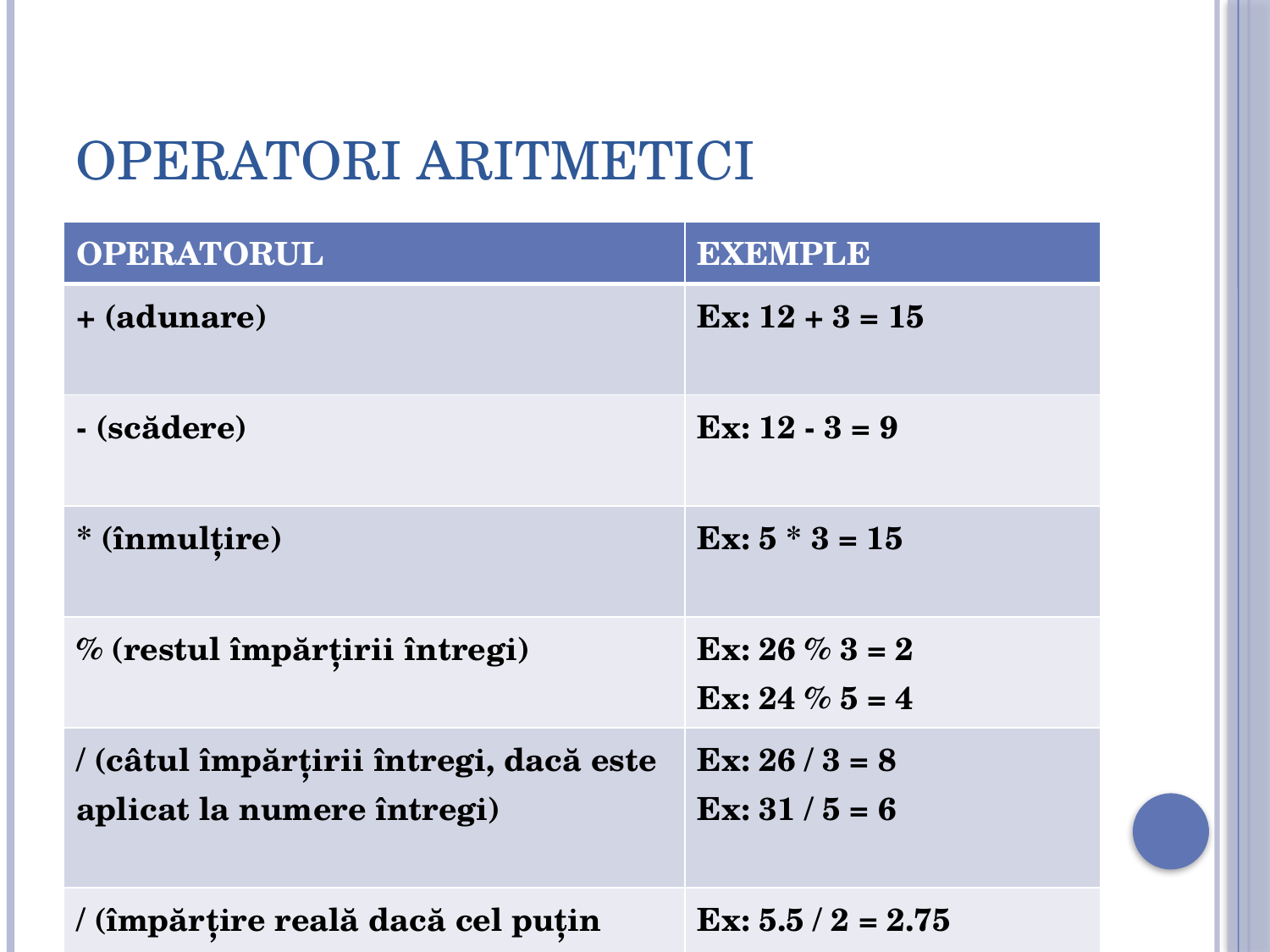

# Operatori aritmetici
| OPERATORUL | EXEMPLE |
| --- | --- |
| + (adunare) | Ex: 12 + 3 = 15 |
| - (scădere) | Ex: 12 - 3 = 9 |
| \* (înmulțire) | Ex: 5 \* 3 = 15 |
| % (restul împărțirii întregi) | Ex: 26 % 3 = 2 Ex: 24 % 5 = 4 |
| / (câtul împărțirii întregi, dacă este aplicat la numere întregi) | Ex: 26 / 3 = 8 Ex: 31 / 5 = 6 |
| / (împărțire reală dacă cel puțin unul dintre numere este număr real) Obs: Simbolul zecimal este punctul | Ex: 5.5 / 2 = 2.75 |